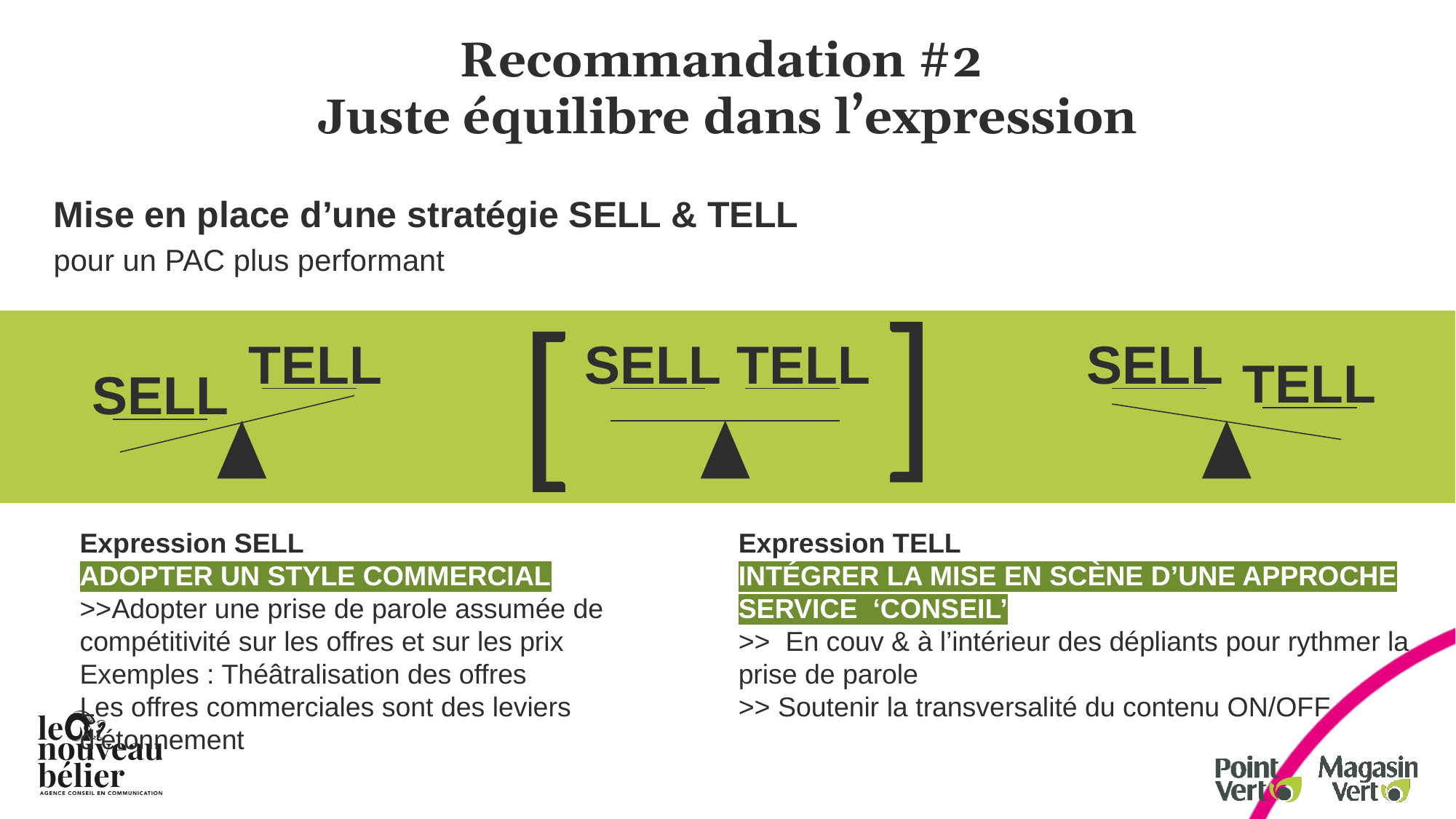

Recommandation #2
# Juste équilibre dans l’expression

Mise en place d’une stratégie SELL & TELL
pour un PAC plus performant
[
[

TELL
SELL
TELL
SELL
TELL
SELL

Expression TELL
INTÉGRER LA MISE EN SCÈNE D’UNE APPROCHE SERVICE  ‘CONSEIL’
>>  En couv & à l’intérieur des dépliants pour rythmer la prise de parole
>> Soutenir la transversalité du contenu ON/OFF

Expression SELL
ADOPTER UN STYLE COMMERCIAL
>>Adopter une prise de parole assumée de compétitivité sur les offres et sur les prix
Exemples : Théâtralisation des offres
Les offres commerciales sont des leviers d’étonnement